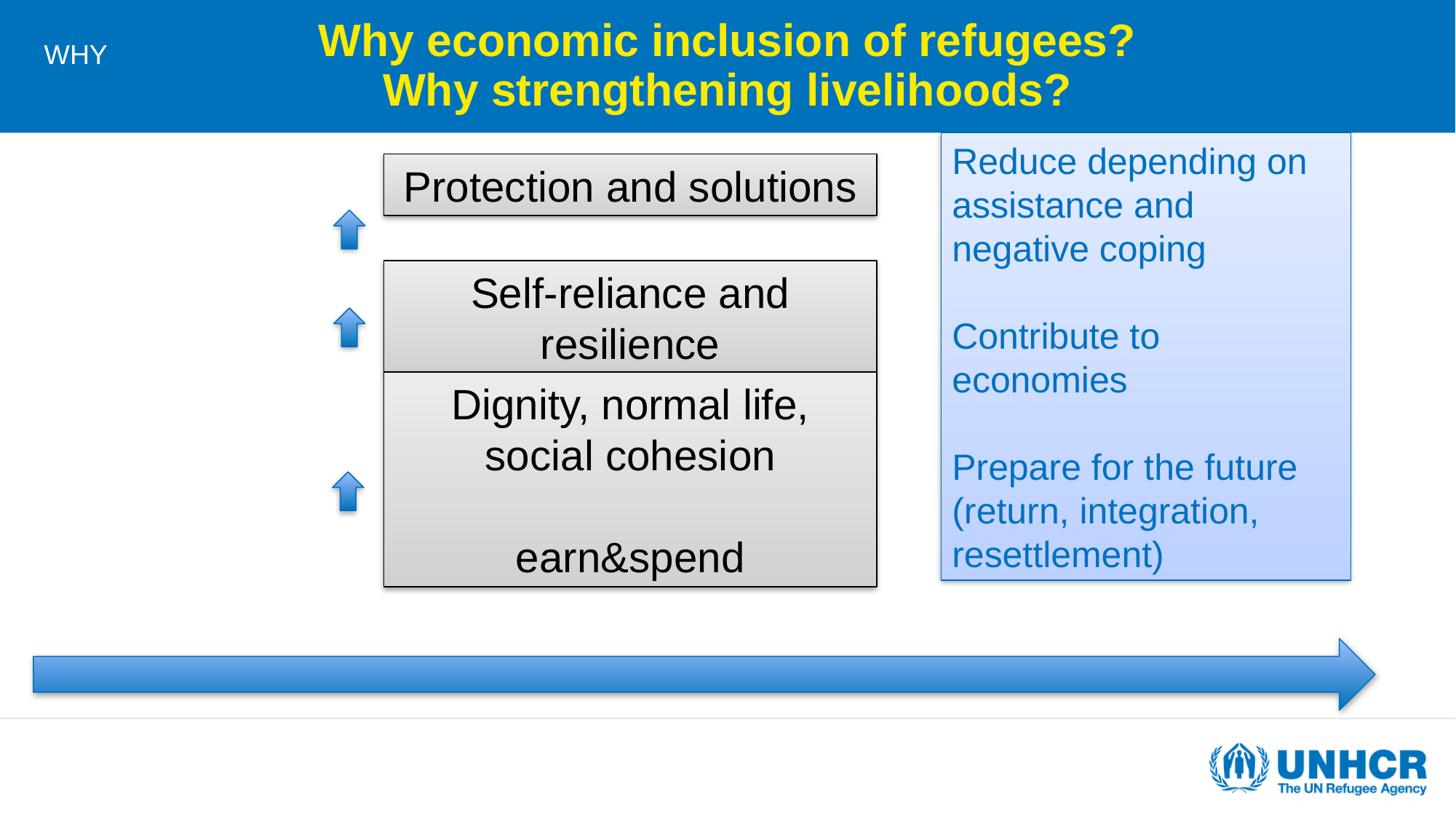

Why economic inclusion of refugees?
Why strengthening livelihoods?
WHY
Reduce depending on assistance and negative coping

Contribute to economies

Prepare for the future (return, integration, resettlement)
Protection and solutions

Self-reliance and resilience

Dignity, normal life, social cohesion

earn&spend